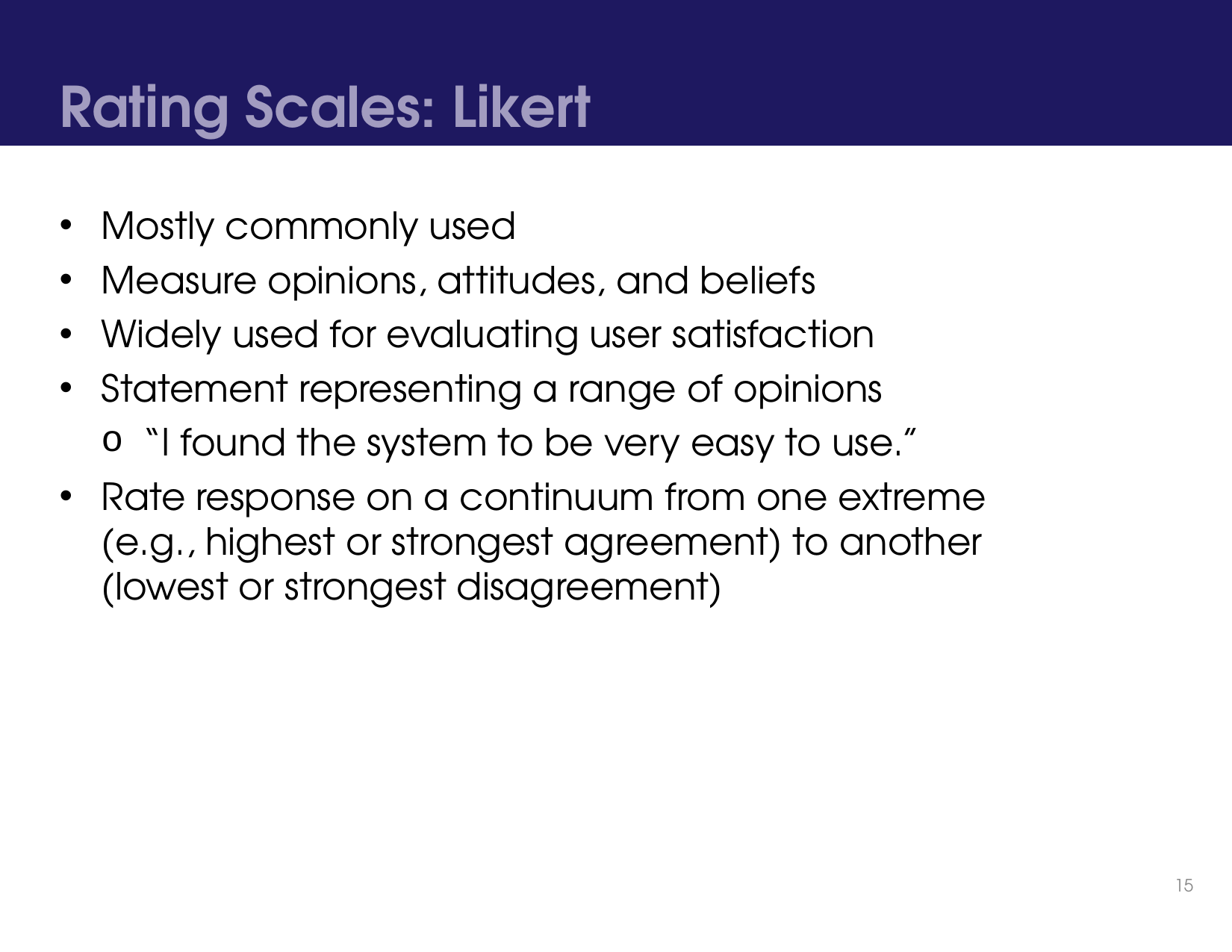

# Rating Scales: Likert
Mostly commonly used
Measure opinions, attitudes, and beliefs
Widely used for evaluating user satisfaction
Statement representing a range of opinions
“I found the system to be very easy to use.”
Rate response on a continuum from one extreme
(e.g., highest or strongest agreement) to another
(lowest or strongest disagreement)
15